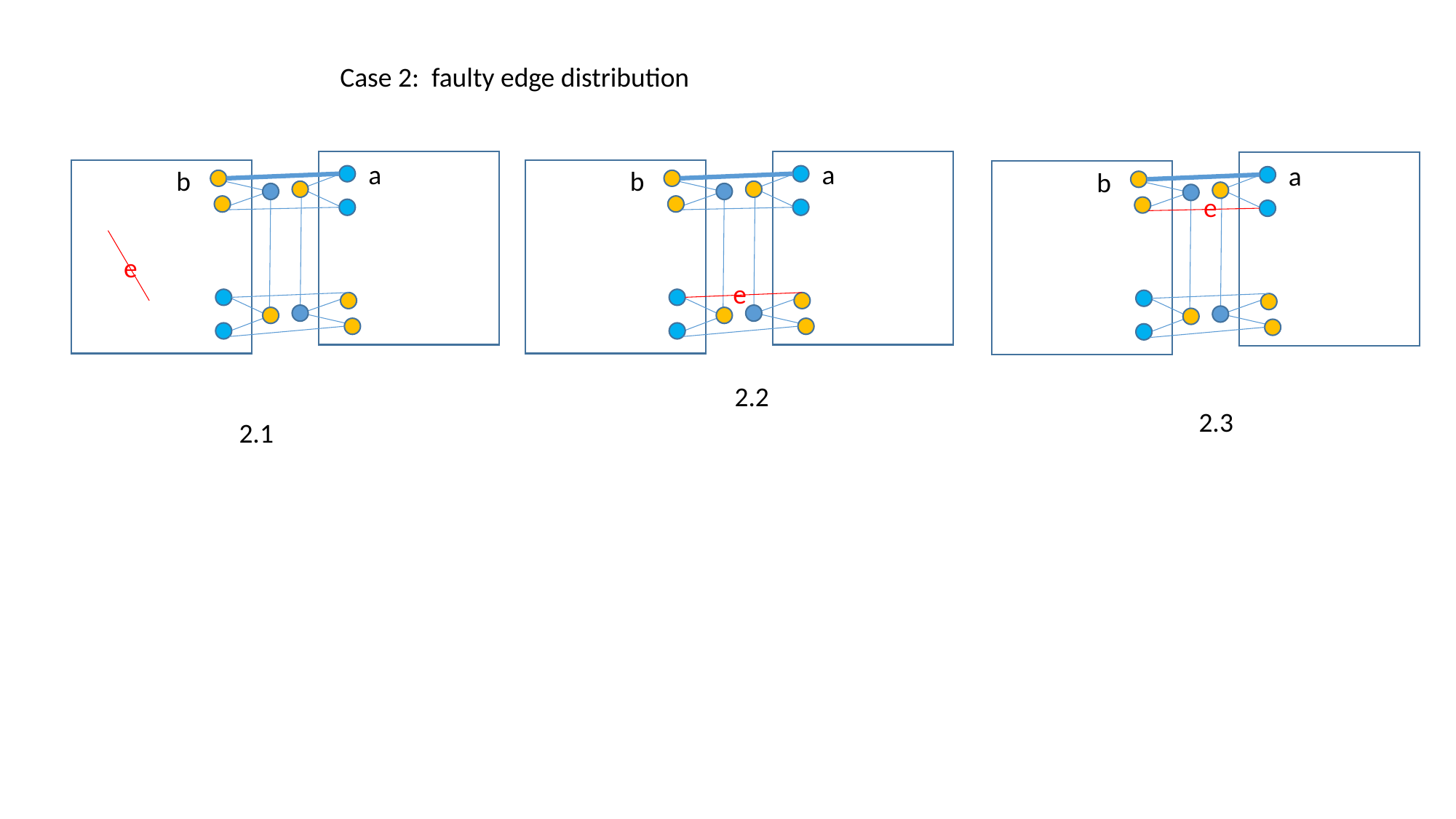

Case 2:  faulty edge distribution

a
b

e

a
b

e

a
b

e
2.2
2.3
2.1